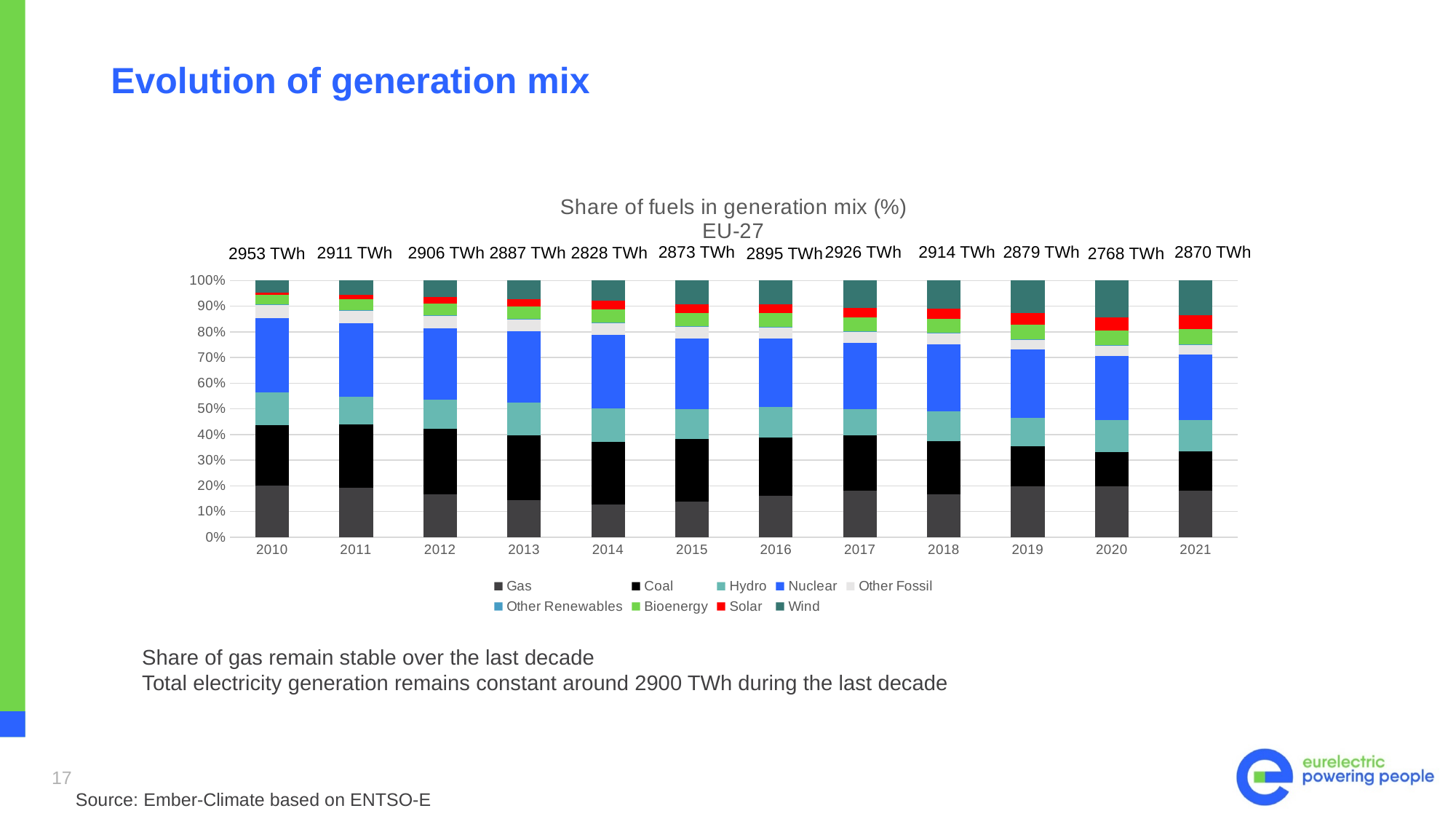

# Evolution of generation mix

### Chart: Share of fuels in generation mix (%)
EU-27

| Category | Gas | Coal | Hydro | Nuclear | Other Fossil | Other Renewables | Bioenergy | Solar | Wind |
|---|---|---|---|---|---|---|---|---|---|
| 2010 | 20.0 | 23.7 | 12.6 | 28.9 | 5.2 | 0.2 | 3.8 | 0.8 | 4.7 |
| 2011 | 19.2 | 24.9 | 10.6 | 28.8 | 5.0 | 0.2 | 4.1 | 1.6 | 5.7 |
| 2012 | 16.7 | 25.6 | 11.4 | 27.9 | 4.8 | 0.2 | 4.6 | 2.4 | 6.5 |
| 2013 | 14.4 | 25.2 | 12.7 | 27.9 | 4.5 | 0.2 | 4.8 | 2.9 | 7.3 |
| 2014 | 12.6 | 24.5 | 13.1 | 28.7 | 4.5 | 0.2 | 5.1 | 3.3 | 7.9 |
| 2015 | 13.8 | 24.5 | 11.7 | 27.4 | 4.5 | 0.2 | 5.2 | 3.5 | 9.2 |
| 2016 | 16.1 | 22.8 | 11.9 | 26.5 | 4.5 | 0.2 | 5.2 | 3.5 | 9.2 |
| 2017 | 18.0 | 21.8 | 10.1 | 25.9 | 4.3 | 0.2 | 5.3 | 3.7 | 10.7 |
| 2018 | 16.8 | 20.4 | 11.8 | 26.1 | 4.2 | 0.2 | 5.3 | 4.0 | 11.0 |
| 2019 | 19.8 | 15.7 | 11.1 | 26.6 | 3.9 | 0.3 | 5.6 | 4.4 | 12.8 |
| 2020 | 19.9 | 13.2 | 12.6 | 24.8 | 4.0 | 0.3 | 5.7 | 5.2 | 14.3 |
| 2021 | 18.2 | 15.2 | 12.1 | 25.5 | 3.8 | 0.2 | 5.8 | 5.5 | 13.5 |
2873 TWh
2926 TWh
2879 TWh
2870 TWh
2914 TWh
2828 TWh
2887 TWh
2906 TWh
2911 TWh
2953 TWh
2895 TWh
2768 TWh
Share of gas remain stable over the last decade
Total electricity generation remains constant around 2900 TWh during the last decade
17
Source: Ember-Climate based on ENTSO-E